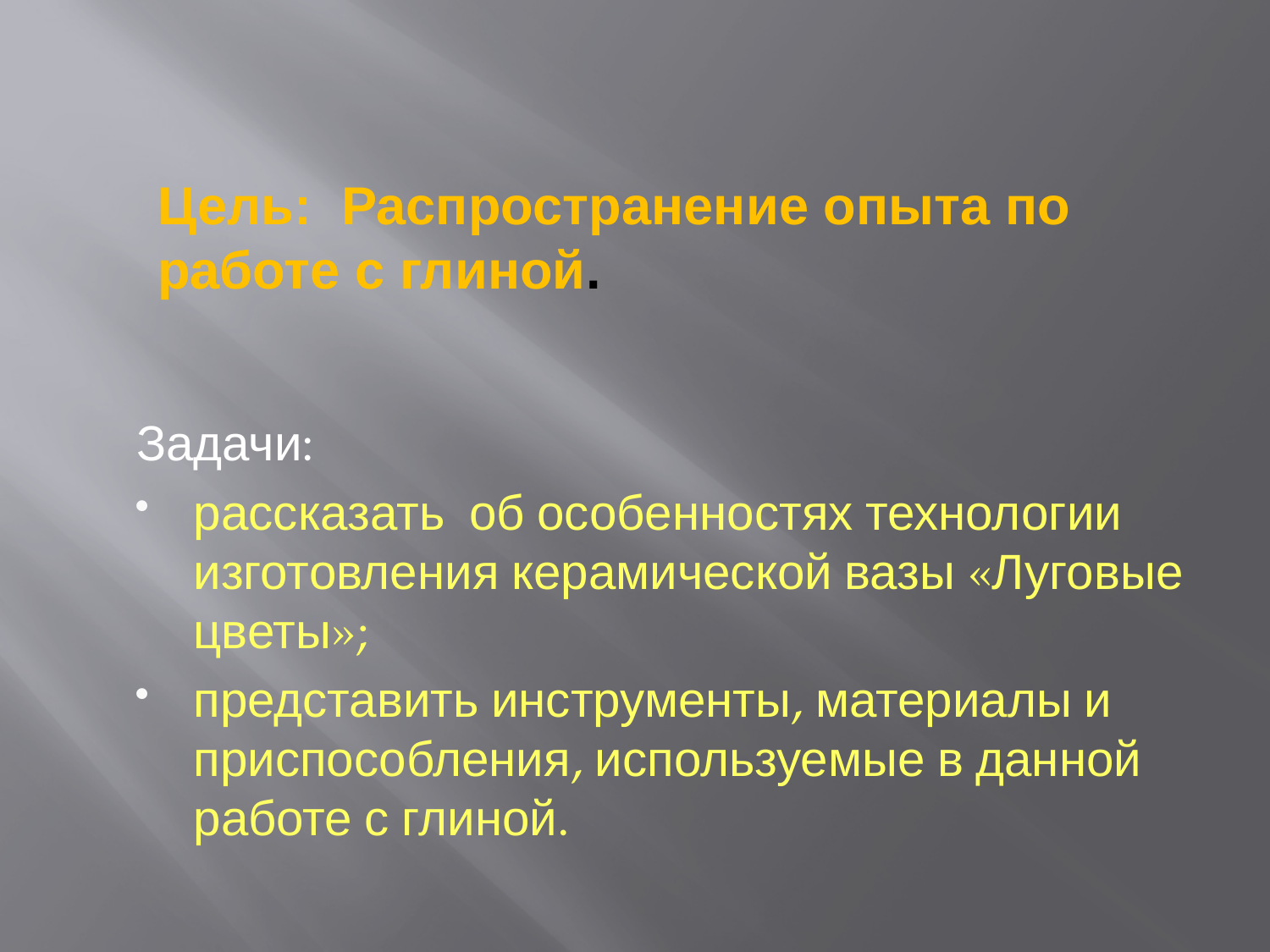

# Цель:  Распространение опыта по работе с глиной.

Задачи:
рассказать  об особенностях технологии изготовления керамической вазы «Луговые цветы»;
представить инструменты, материалы и приспособления, используемые в данной работе с глиной.